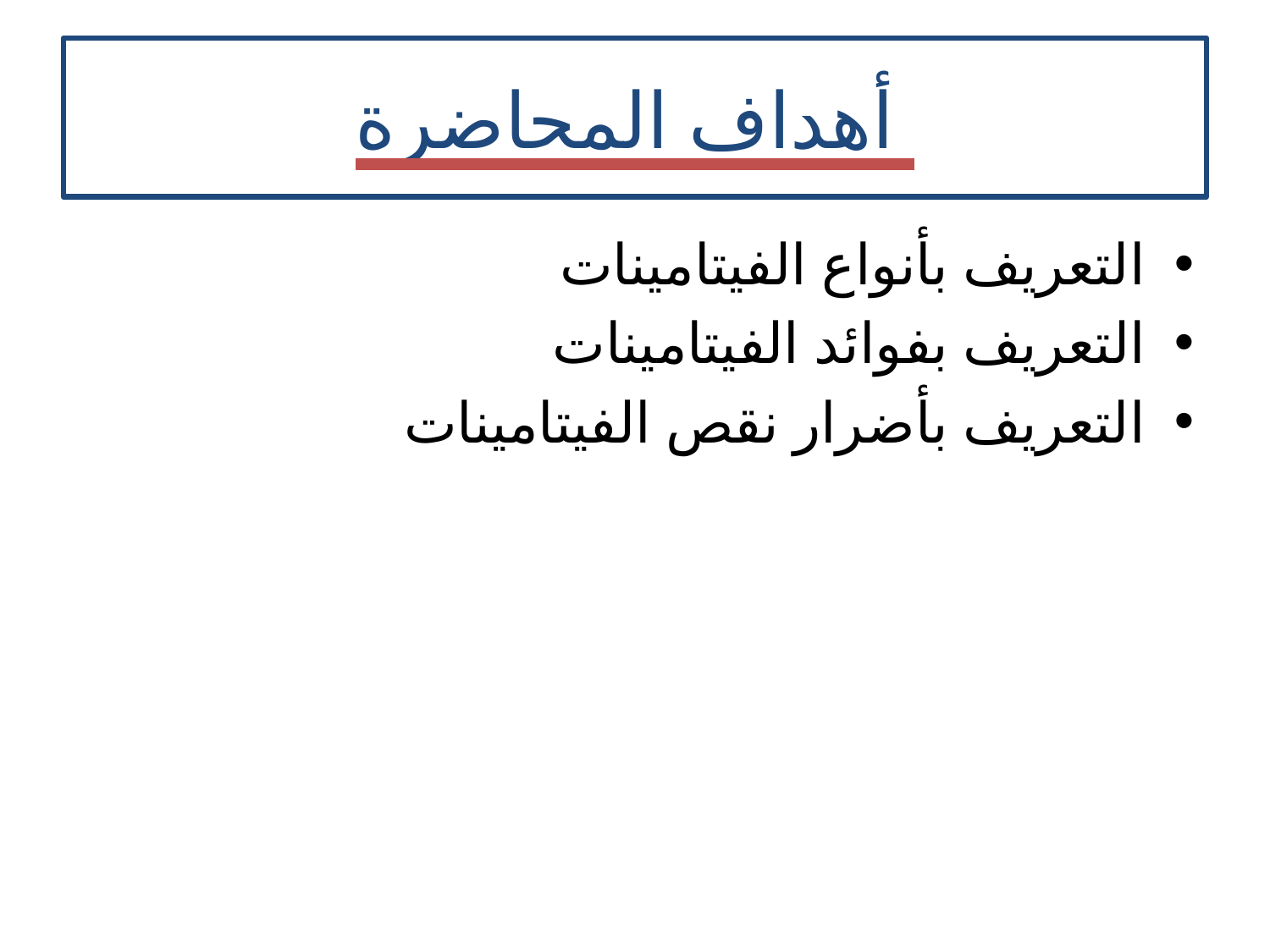

# أهداف المحاضرة
التعريف بأنواع الفيتامينات
التعريف بفوائد الفيتامينات
التعريف بأضرار نقص الفيتامينات